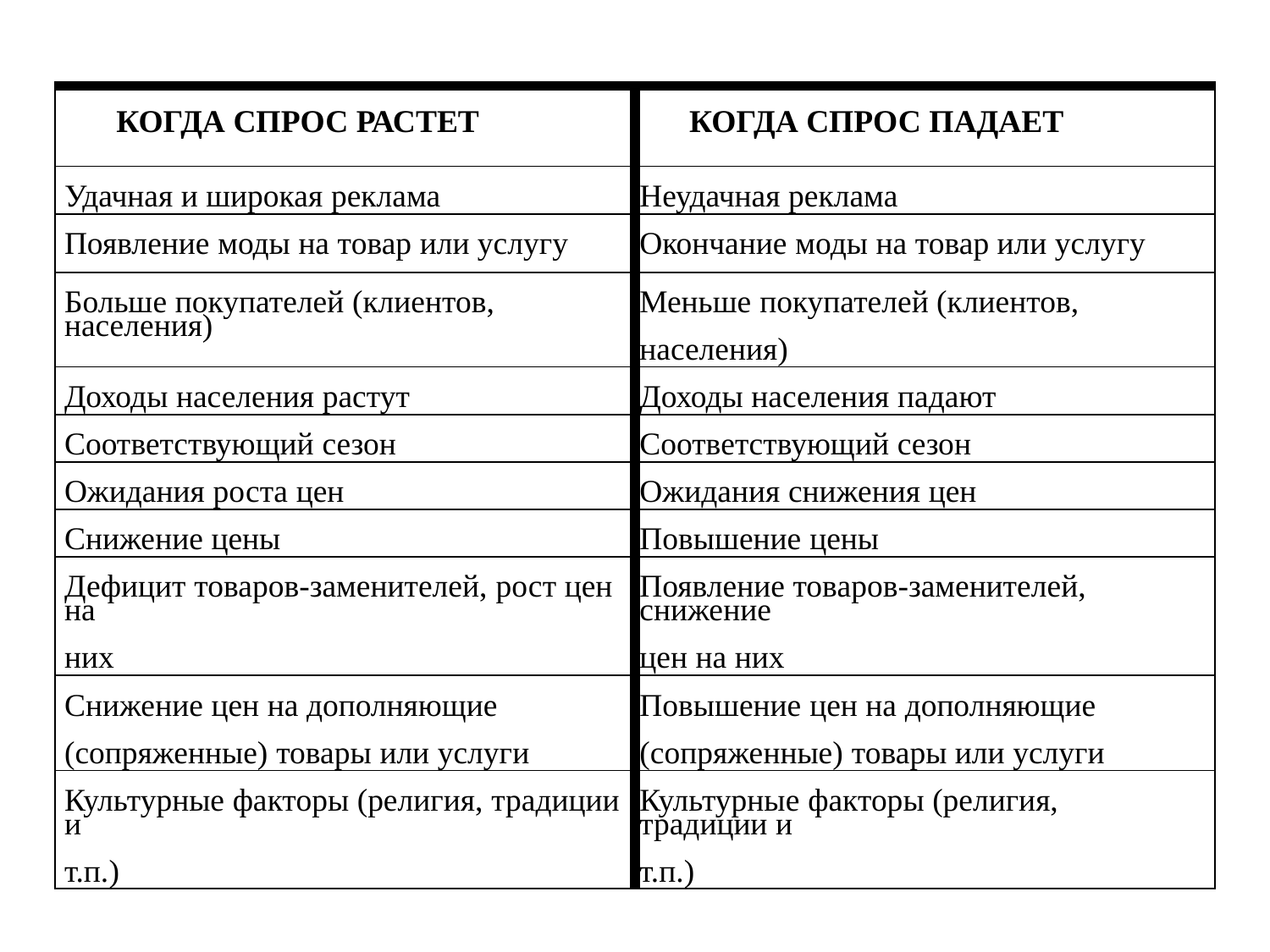

| КОГДА СПРОС РАСТЕТ | КОГДА СПРОС ПАДАЕТ |
| --- | --- |
| Удачная и широкая реклама | Неудачная реклама |
| Появление моды на товар или услугу | Окончание моды на товар или услугу |
| Больше покупателей (клиентов, населения) | Меньше покупателей (клиентов, населения) |
| Доходы населения растут | Доходы населения падают |
| Соответствующий сезон | Соответствующий сезон |
| Ожидания роста цен | Ожидания снижения цен |
| Снижение цены | Повышение цены |
| Дефицит товаров-заменителей, рост цен на них | Появление товаров-заменителей, снижение цен на них |
| Снижение цен на дополняющие (сопряженные) товары или услуги | Повышение цен на дополняющие (сопряженные) товары или услуги |
| Культурные факторы (религия, традиции и т.п.) | Культурные факторы (религия, традиции и т.п.) |